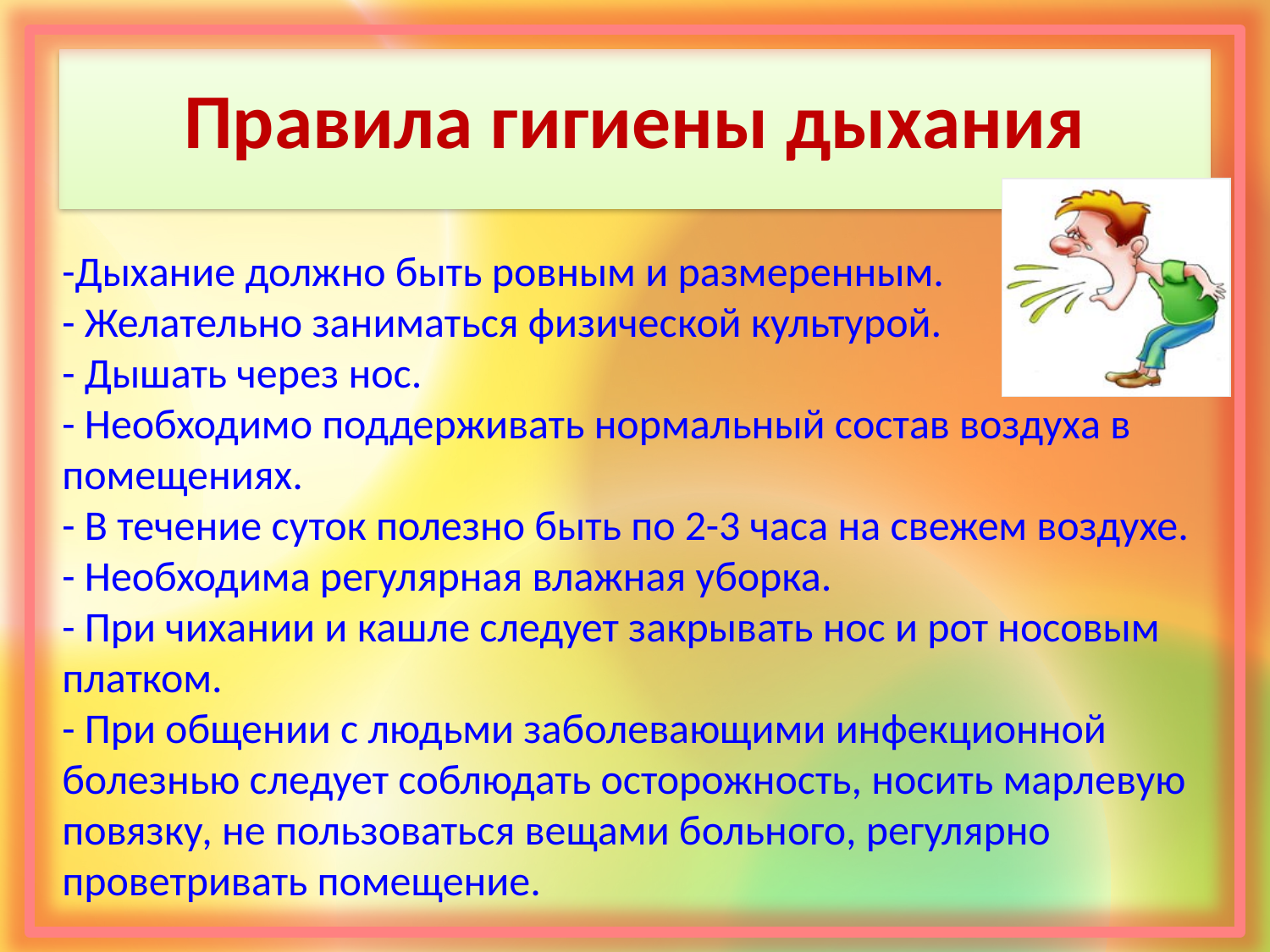

# Правила гигиены дыхания

-Дыхание должно быть ровным и размеренным.
- Желательно заниматься физической культурой.
- Дышать через нос.
- Необходимо поддерживать нормальный состав воздуха в помещениях.
- В течение суток полезно быть по 2-3 часа на свежем воздухе.
- Необходима регулярная влажная уборка.
- При чихании и кашле следует закрывать нос и рот носовым платком.
- При общении с людьми заболевающими инфекционной болезнью следует соблюдать осторожность, носить марлевую повязку, не пользоваться вещами больного, регулярно проветривать помещение.